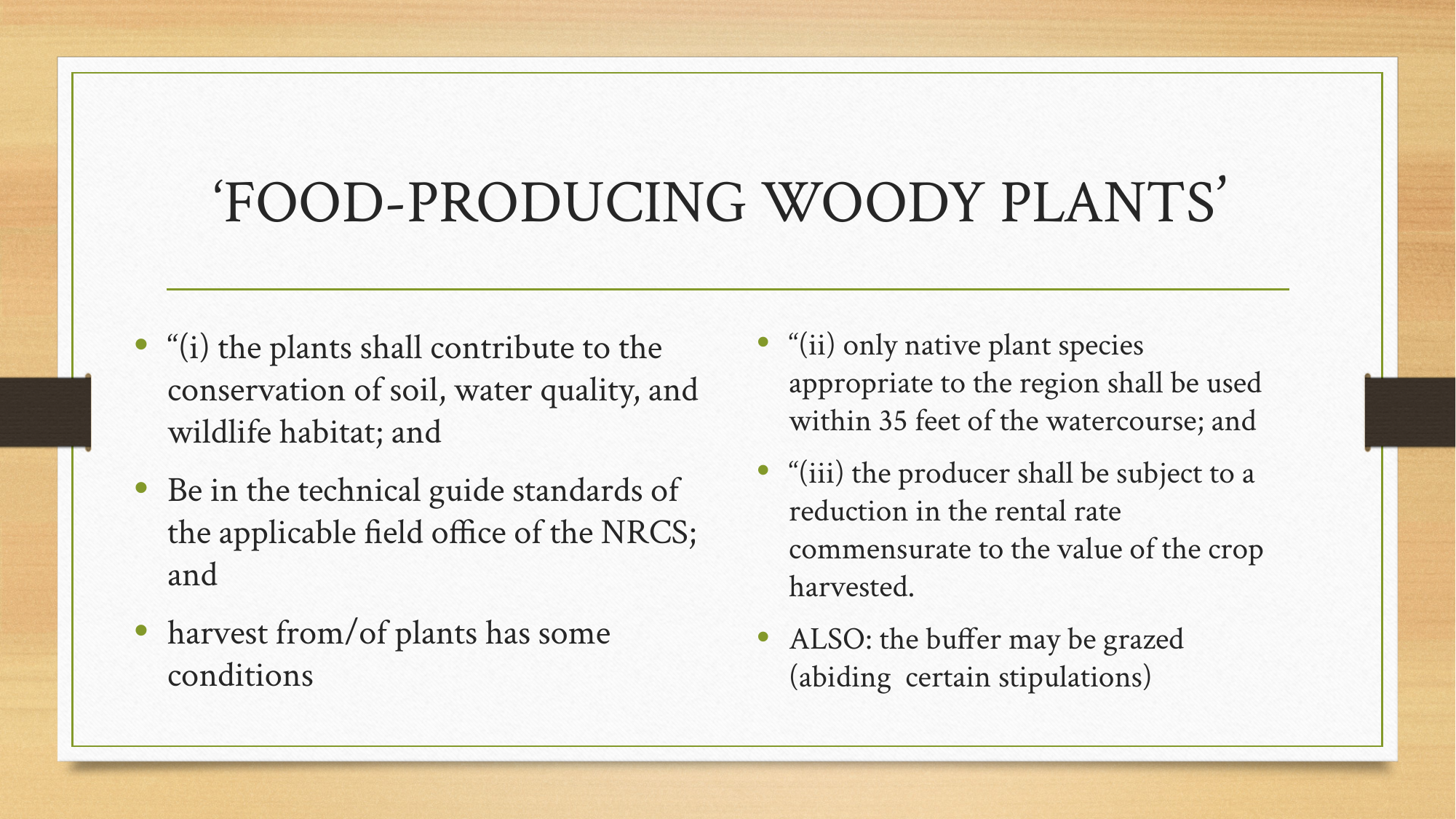

# ‘FOOD-PRODUCING WOODY PLANTS’
‘‘(i) the plants shall contribute to the conservation of soil, water quality, and wildlife habitat; and
Be in the technical guide standards of the applicable field office of the NRCS; and
harvest from/of plants has some conditions

‘‘(ii) only native plant species appropriate to the region shall be used within 35 feet of the watercourse; and
‘‘(iii) the producer shall be subject to a reduction in the rental rate commensurate to the value of the crop harvested.
ALSO: the buffer may be grazed (abiding  certain stipulations)